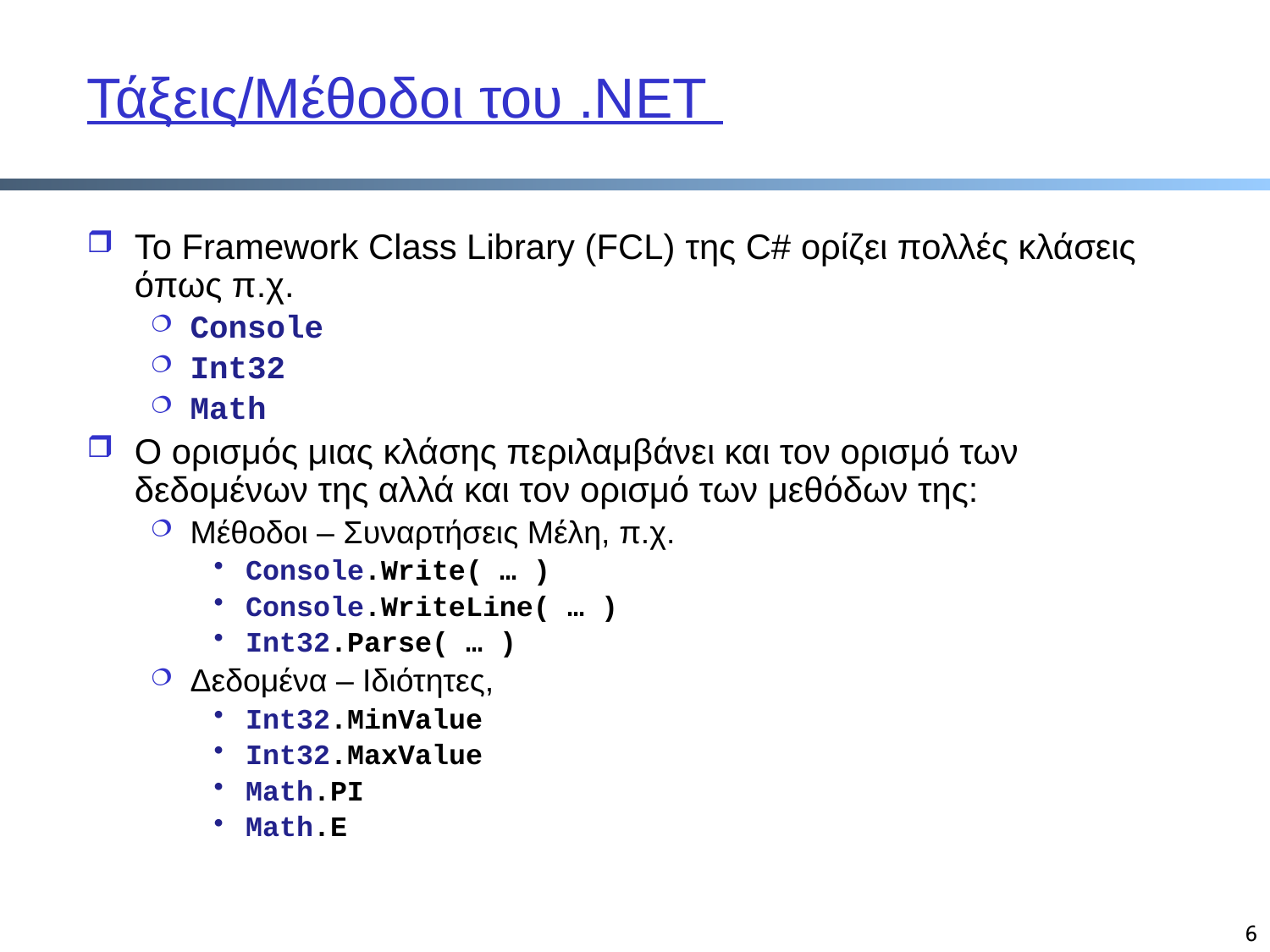

# Τάξεις/Μέθοδοι του .ΝΕΤ
Το Framework Class Library (FCL) της C# ορίζει πολλές κλάσεις όπως π.χ.
Console
Int32
Math
Ο ορισμός μιας κλάσης περιλαμβάνει και τον ορισμό των δεδομένων της αλλά και τον ορισμό των μεθόδων της:
Μέθοδοι – Συναρτήσεις Μέλη, π.χ.
Console.Write( … )
Console.WriteLine( … )
Int32.Parse( … )
Δεδομένα – Ιδιότητες,
Int32.MinValue
Int32.MaxValue
Math.PI
Math.E
6